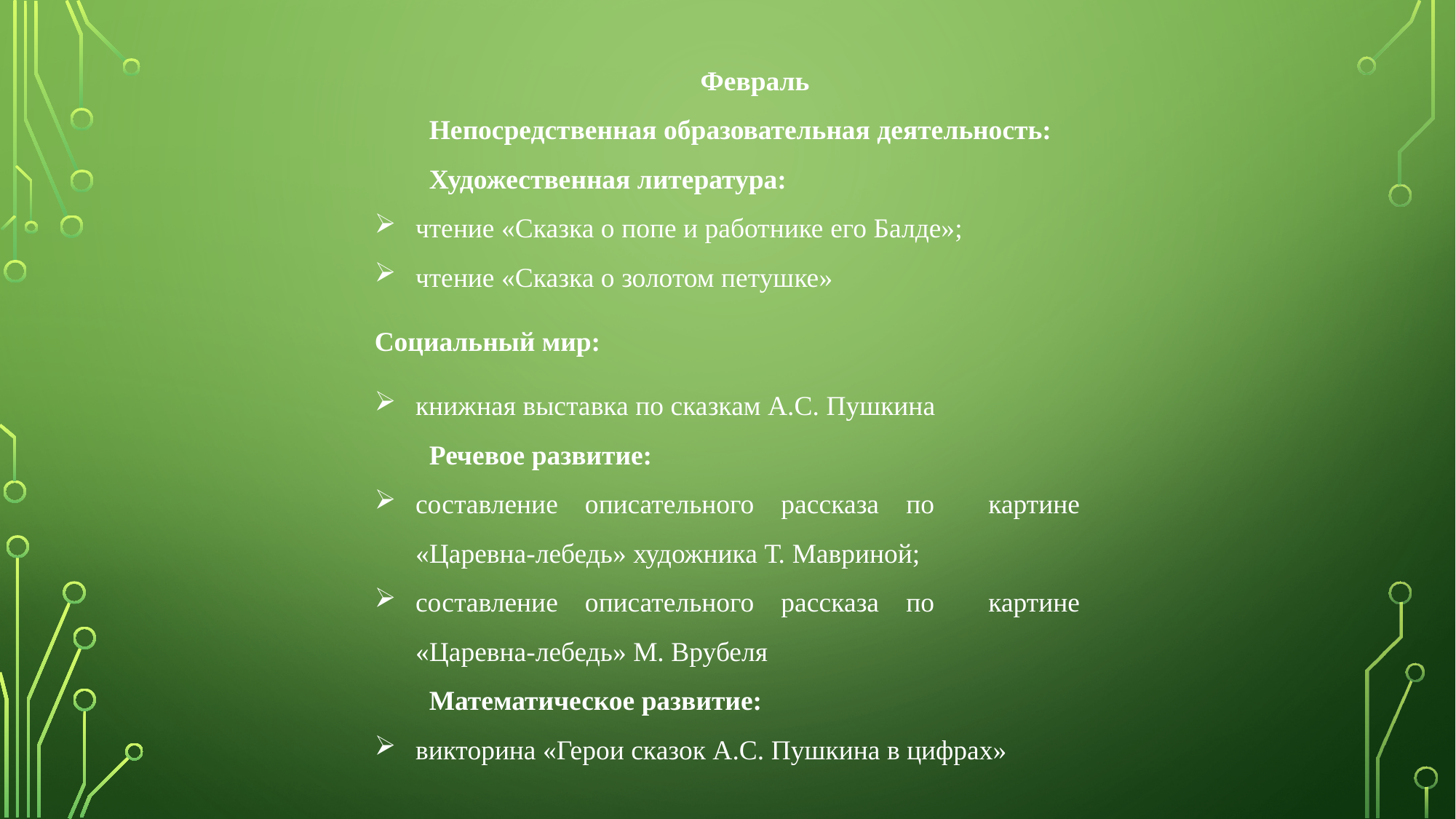

Февраль
Непосредственная образовательная деятельность:
Художественная литература:
чтение «Сказка о попе и работнике его Балде»;
чтение «Сказка о золотом петушке»
Социальный мир:
книжная выставка по сказкам А.С. Пушкина
Речевое развитие:
составление описательного рассказа по  картине «Царевна-лебедь» художника Т. Мавриной;
составление описательного рассказа по  картине «Царевна-лебедь» М. Врубеля
Математическое развитие:
викторина «Герои сказок А.С. Пушкина в цифрах»